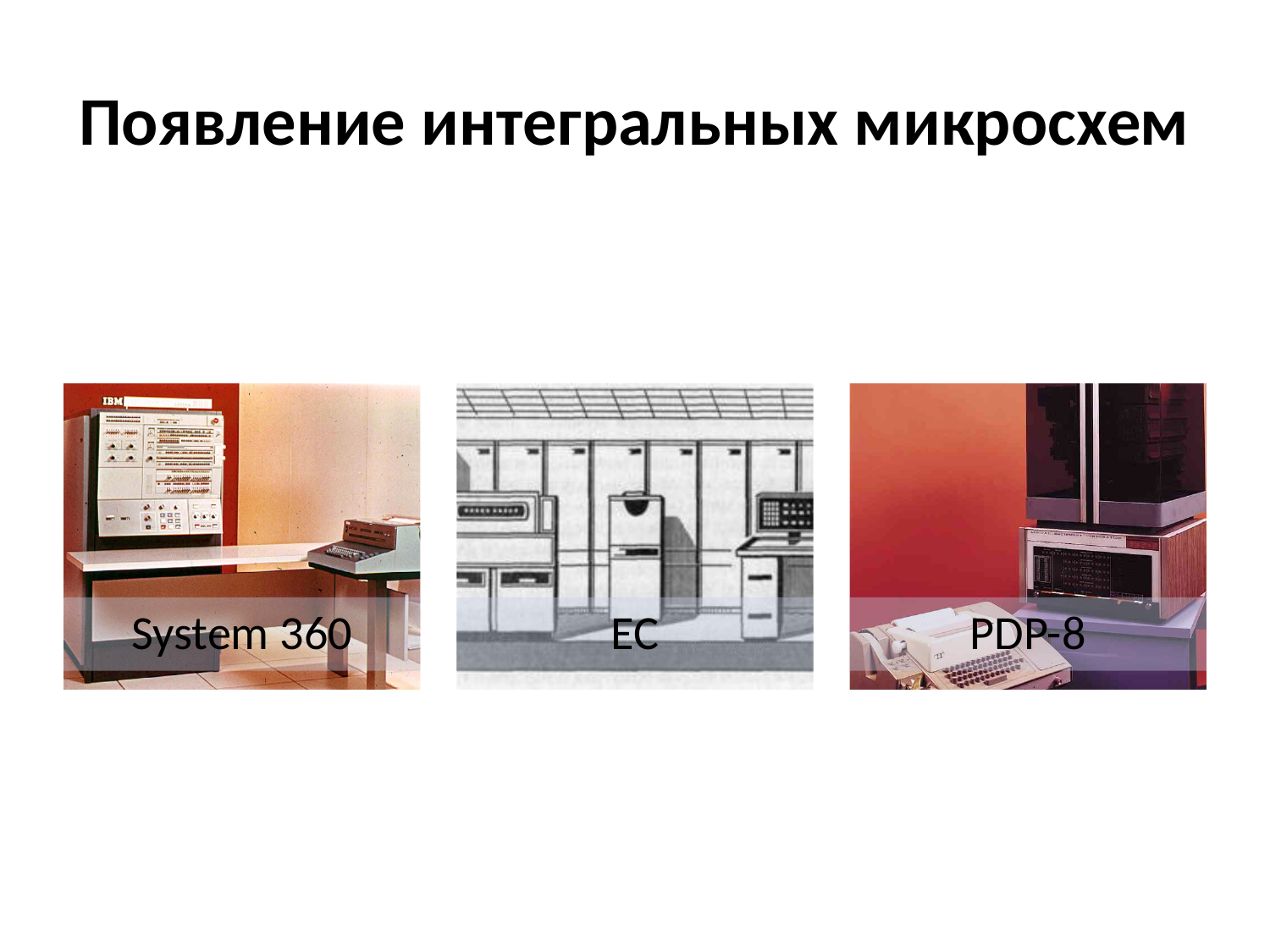

# Появление интегральных микросхем
System 360
ЕС
PDP-8